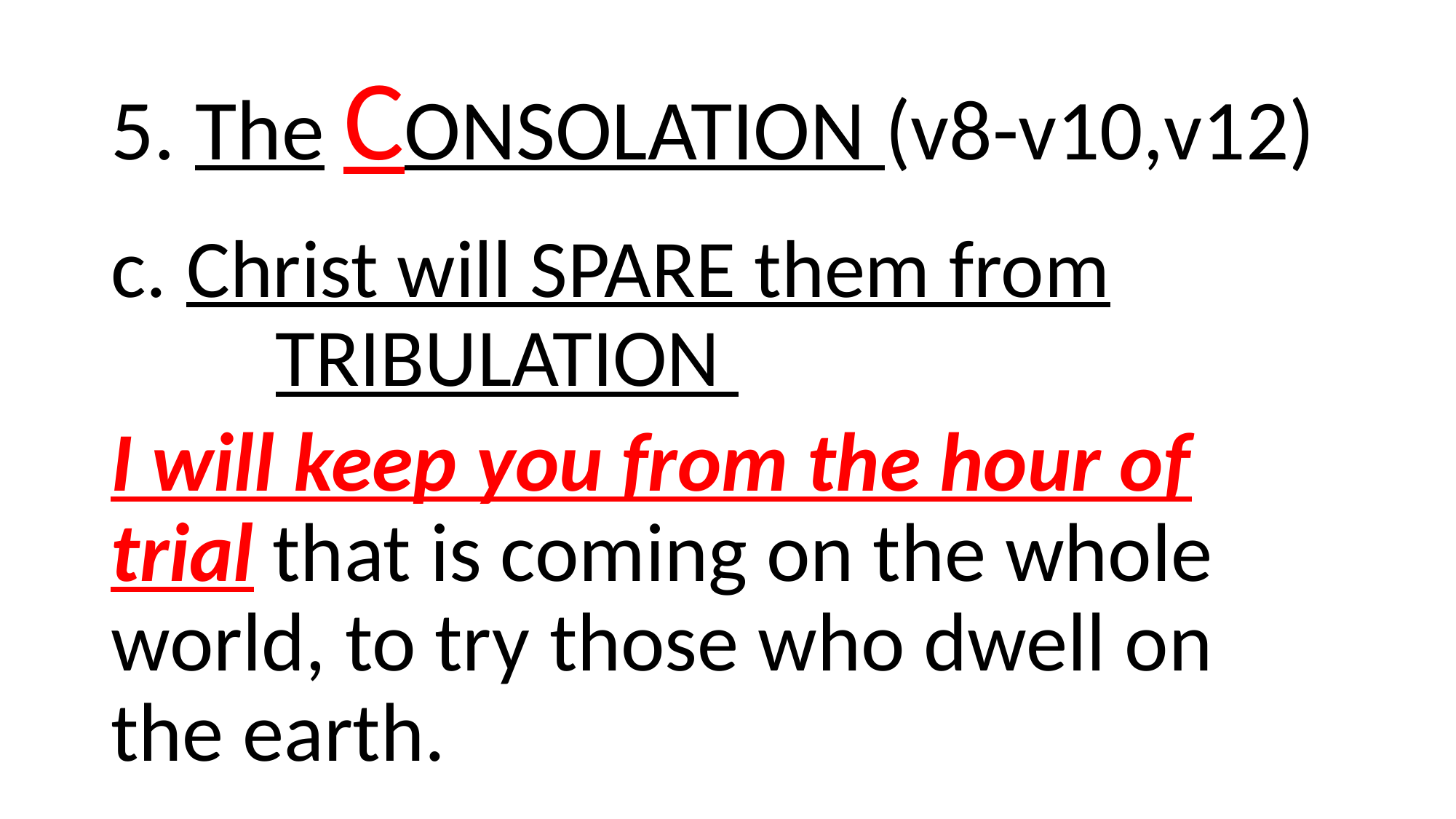

# 5. The CONSOLATION (v8-v10,v12)
c. Christ will SPARE them from      		   TRIBULATION
I will keep you from the hour of trial that is coming on the whole world, to try those who dwell on the earth.